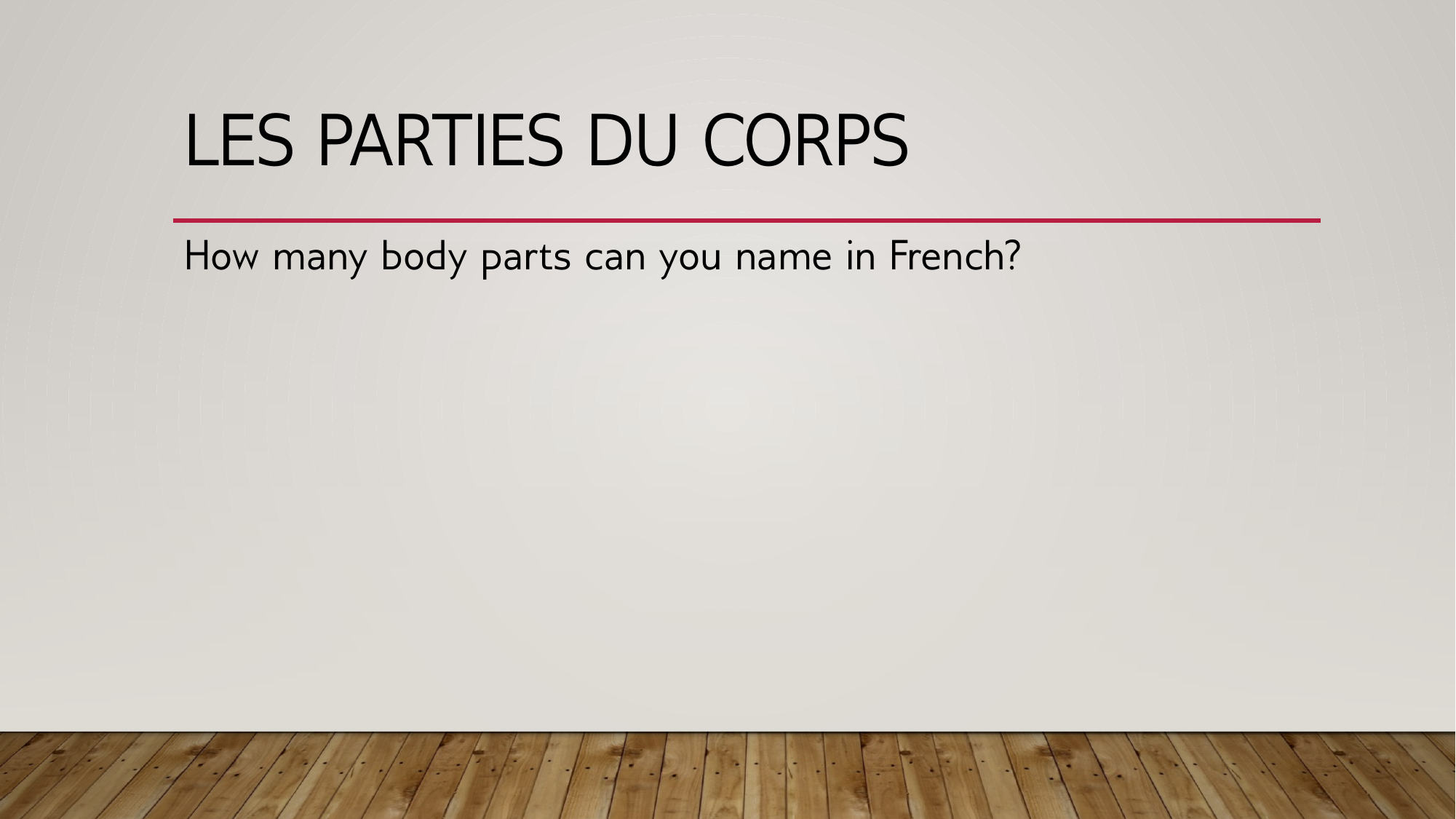

# Les parties du corps
How many body parts can you name in French?